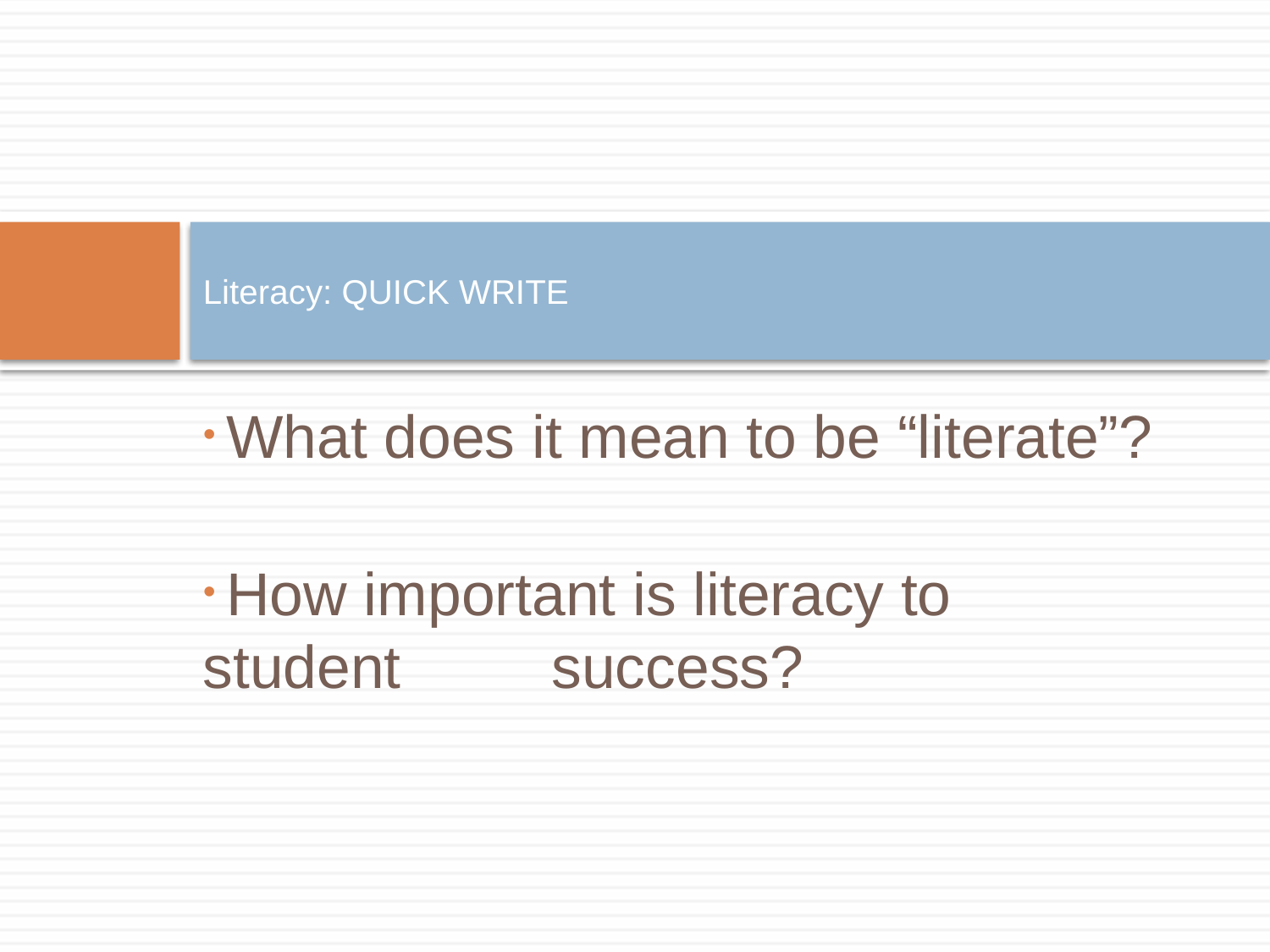

# Literacy: QUICK WRITE
 What does it mean to be “literate”?

 How important is literacy to student         success?